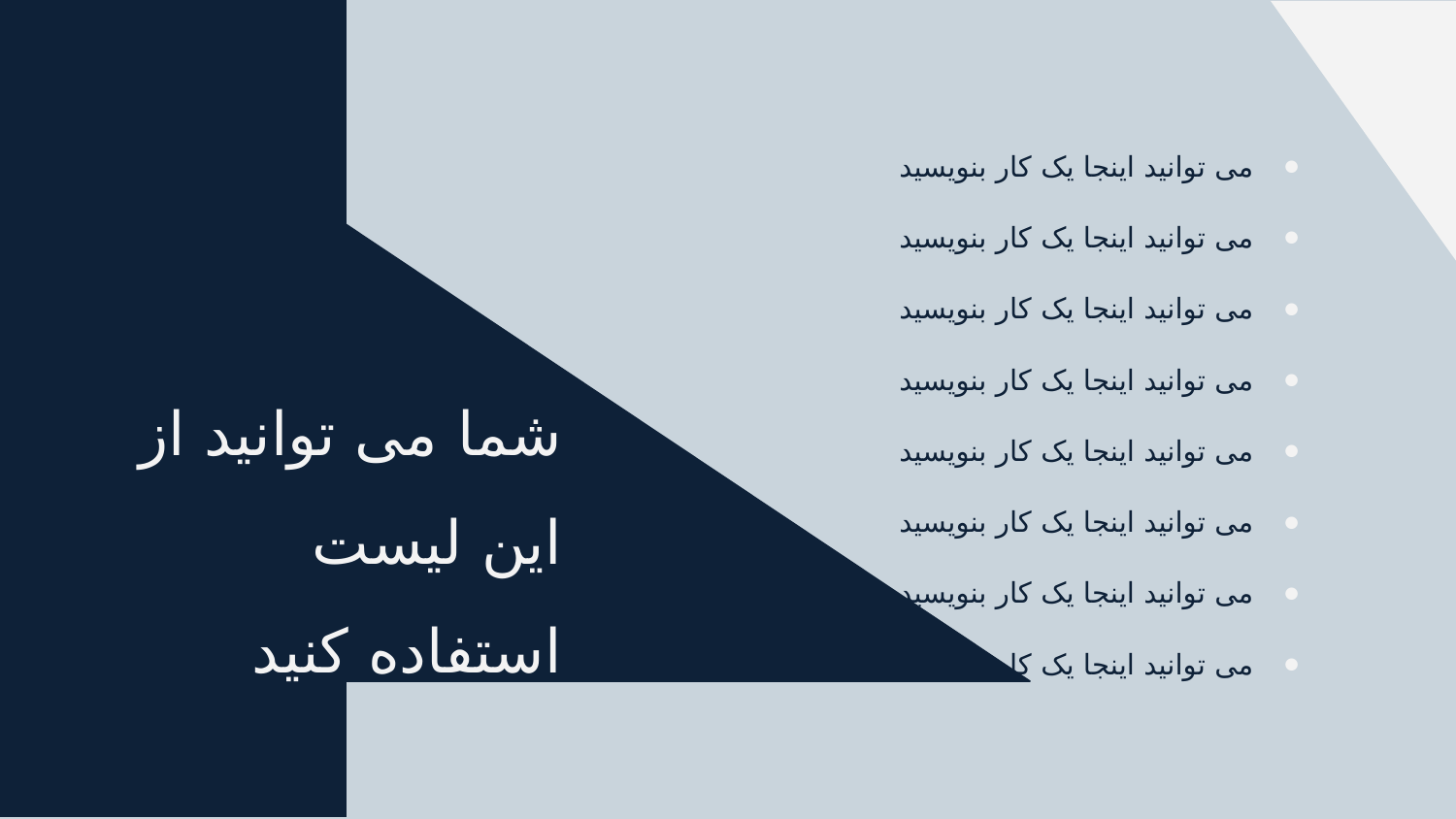

می توانید اینجا یک کار بنویسید
می توانید اینجا یک کار بنویسید
می توانید اینجا یک کار بنویسید
می توانید اینجا یک کار بنویسید
می توانید اینجا یک کار بنویسید
می توانید اینجا یک کار بنویسید
می توانید اینجا یک کار بنویسید
می توانید اینجا یک کار بنویسید
# شما می توانید از این لیست استفاده کنید